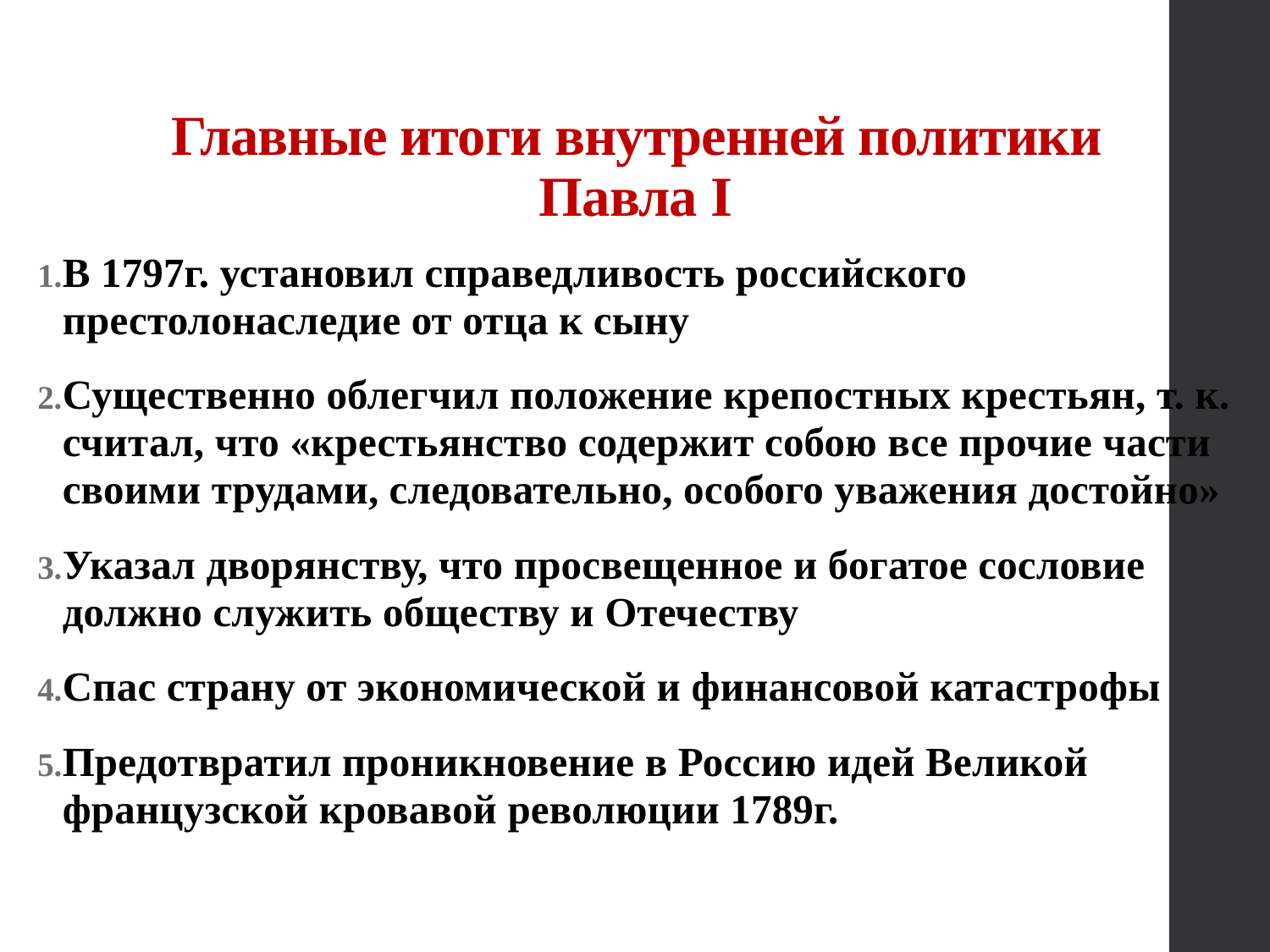

# Главные итоги внутренней политики Павла I
В 1797г. установил справедливость российского престолонаследие от отца к сыну
Существенно облегчил положение крепостных крестьян, т. к. считал, что «крестьянство содержит собою все прочие части своими трудами, следовательно, особого уважения достойно»
Указал дворянству, что просвещенное и богатое сословие должно служить обществу и Отечеству
Спас страну от экономической и финансовой катастрофы
Предотвратил проникновение в Россию идей Великой французской кровавой революции 1789г.